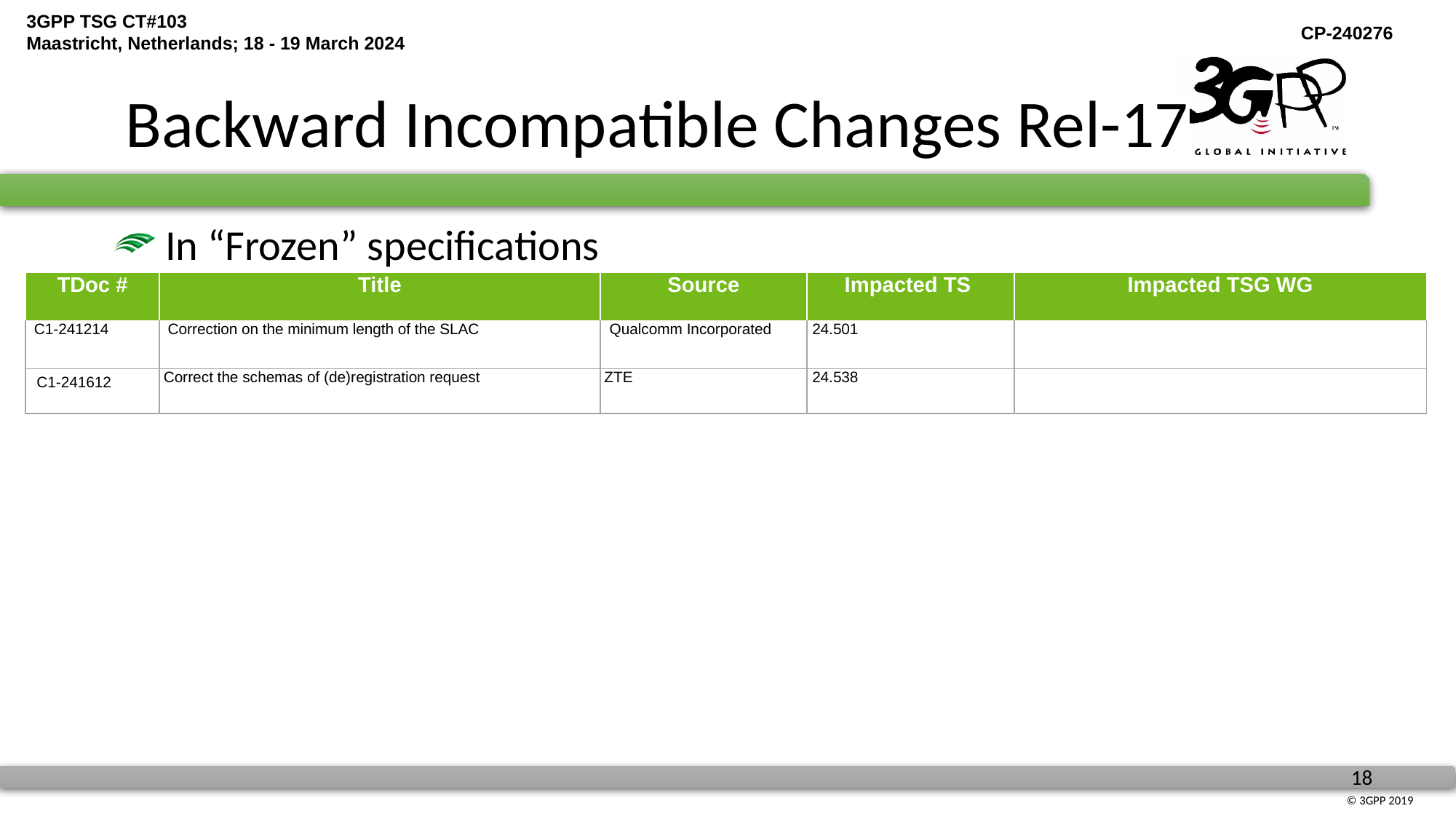

# Backward Incompatible Changes Rel-17
 In “Frozen” specifications
| TDoc # | Title | Source | Impacted TS | Impacted TSG WG |
| --- | --- | --- | --- | --- |
| C1-241214 | Correction on the minimum length of the SLAC | Qualcomm Incorporated | 24.501 |  |
| C1-241612 | Correct the schemas of (de)registration request | ZTE | 24.538 |  |